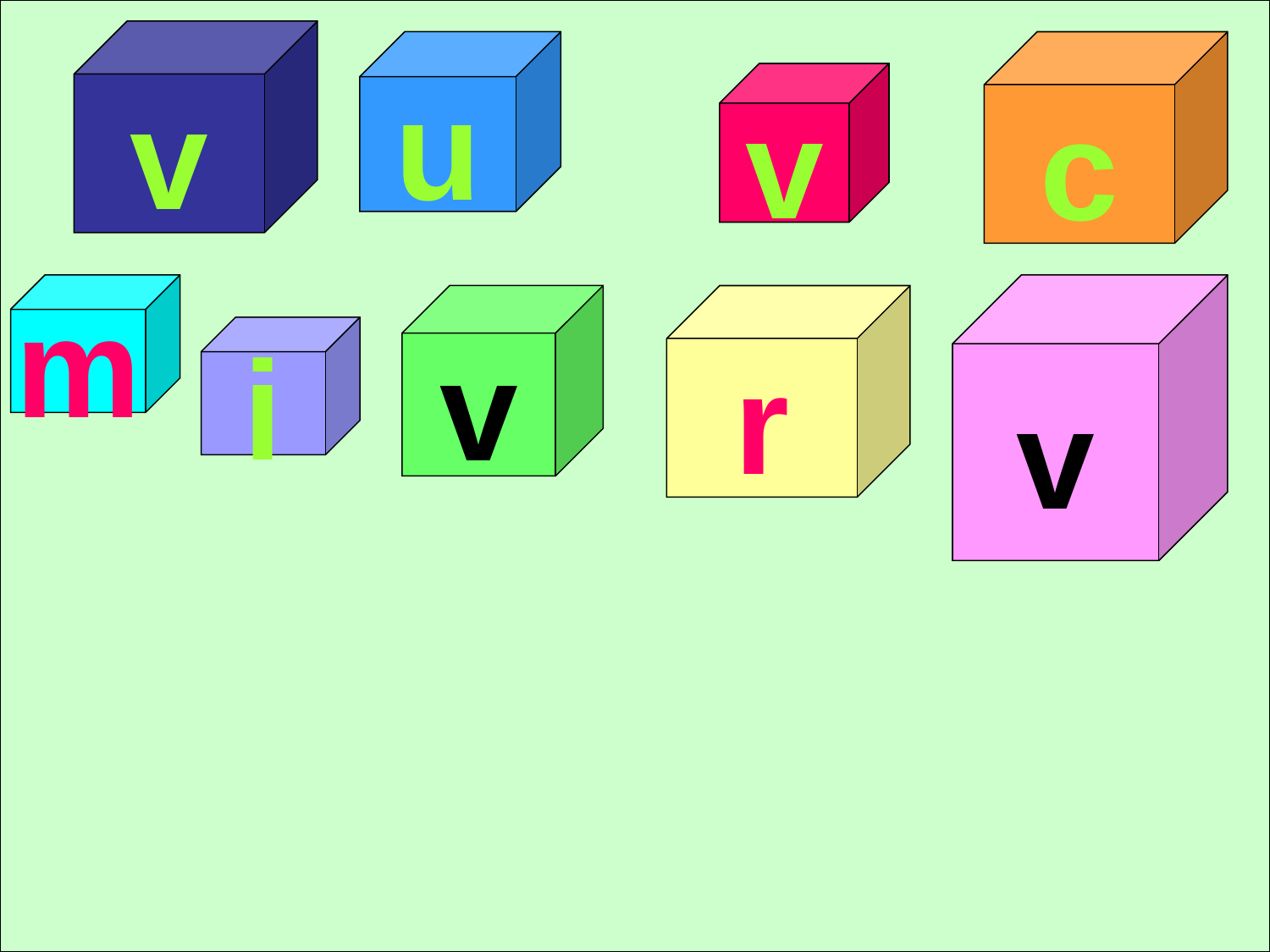

v
u
c
v
m
v
v
r
i